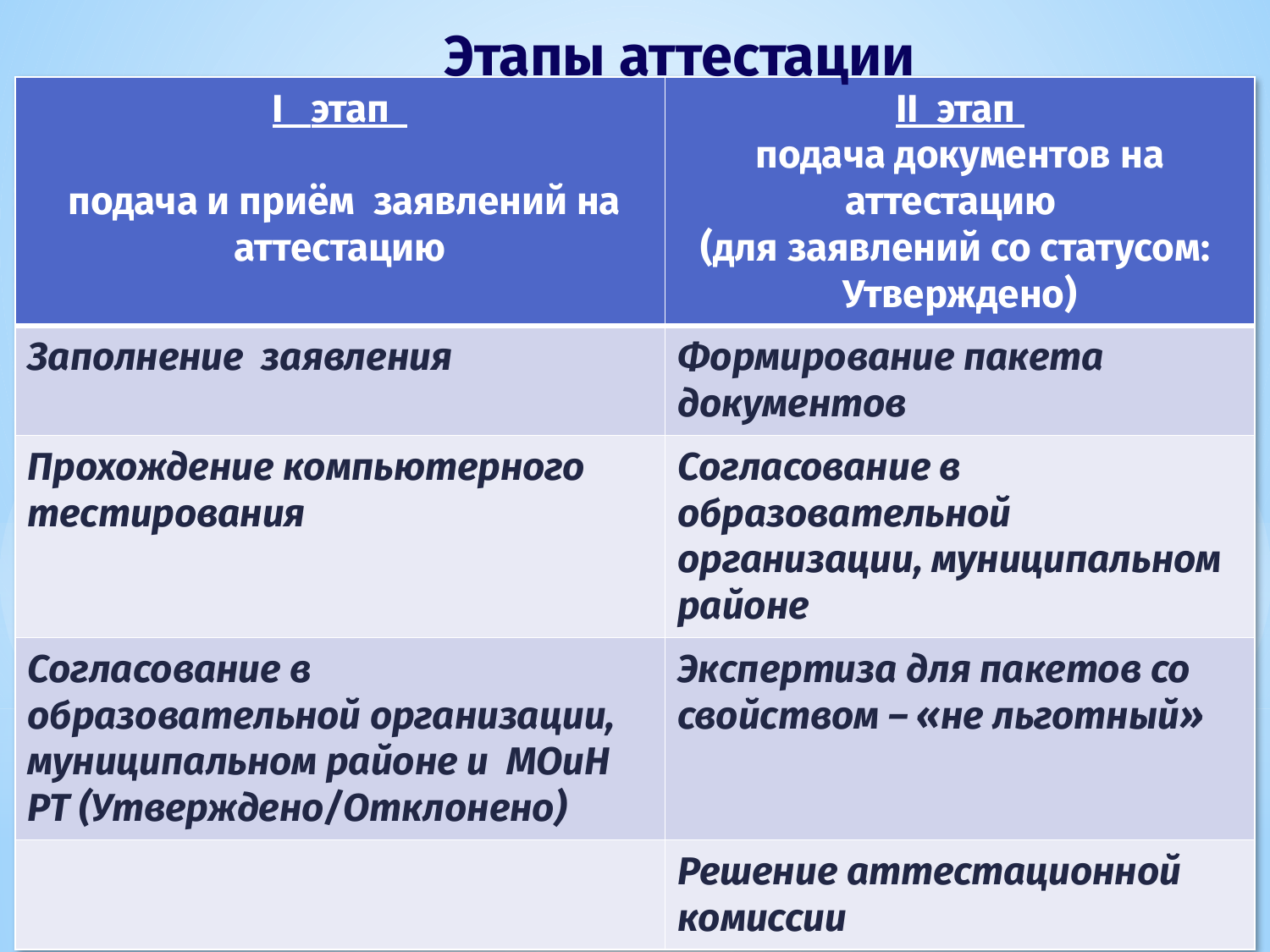

Этапы аттестации
| I этап подача и приём заявлений на аттестацию | II этап подача документов на аттестацию (для заявлений со статусом: Утверждено) |
| --- | --- |
| Заполнение заявления | Формирование пакета документов |
| Прохождение компьютерного тестирования | Согласование в образовательной организации, муниципальном районе |
| Согласование в образовательной организации, муниципальном районе и МОиН РТ (Утверждено/Отклонено) | Экспертиза для пакетов со свойством – «не льготный» |
|  | Решение аттестационной комиссии |